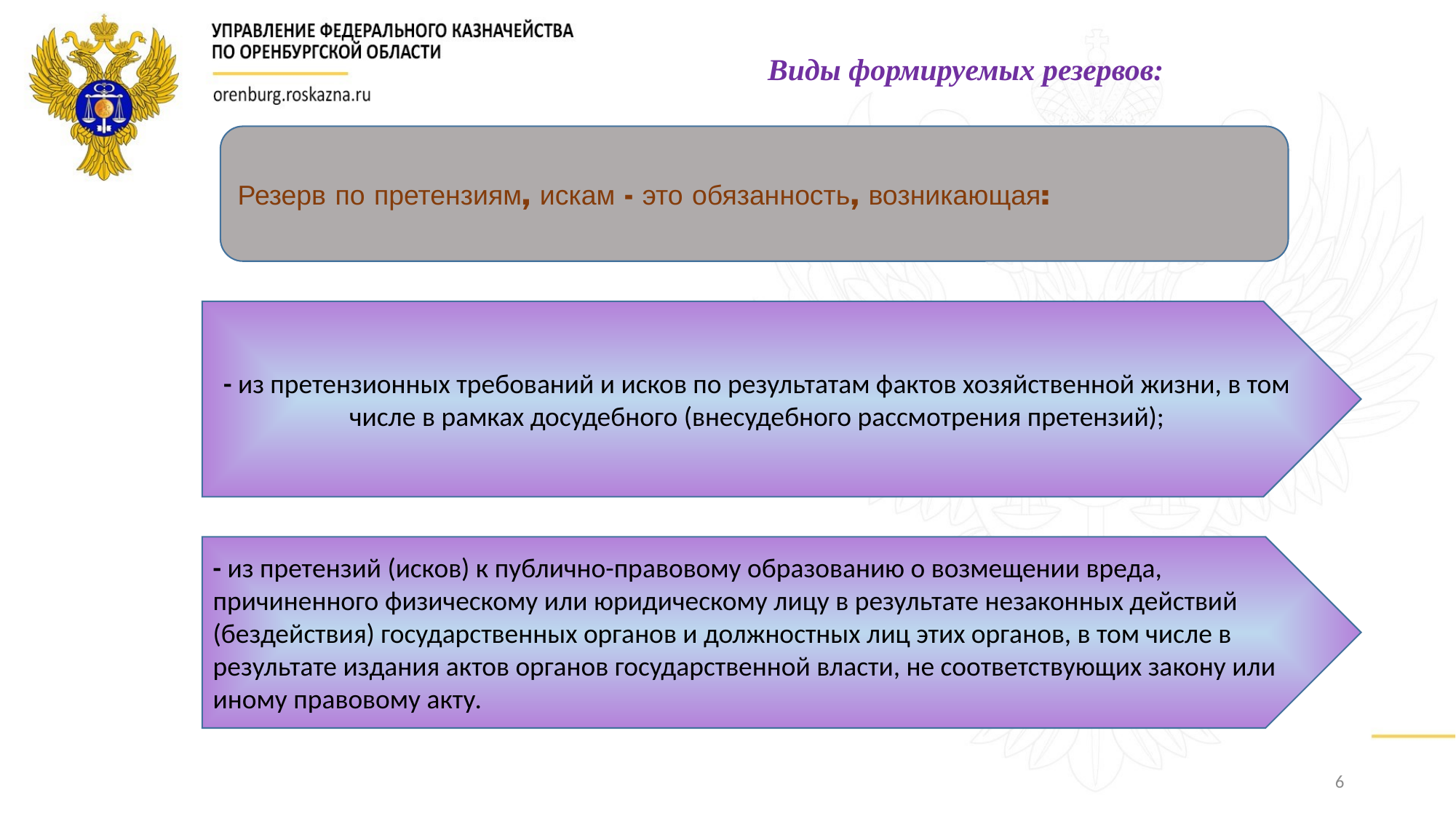

Виды формируемых резервов:
Резерв по претензиям, искам - это обязанность, возникающая:
- из претензионных требований и исков по результатам фактов хозяйственной жизни, в том числе в рамках досудебного (внесудебного рассмотрения претензий);
- из претензий (исков) к публично-правовому образованию о возмещении вреда, причиненного физическому или юридическому лицу в результате незаконных действий (бездействия) государственных органов и должностных лиц этих органов, в том числе в результате издания актов органов государственной власти, не соответствующих закону или иному правовому акту.
6